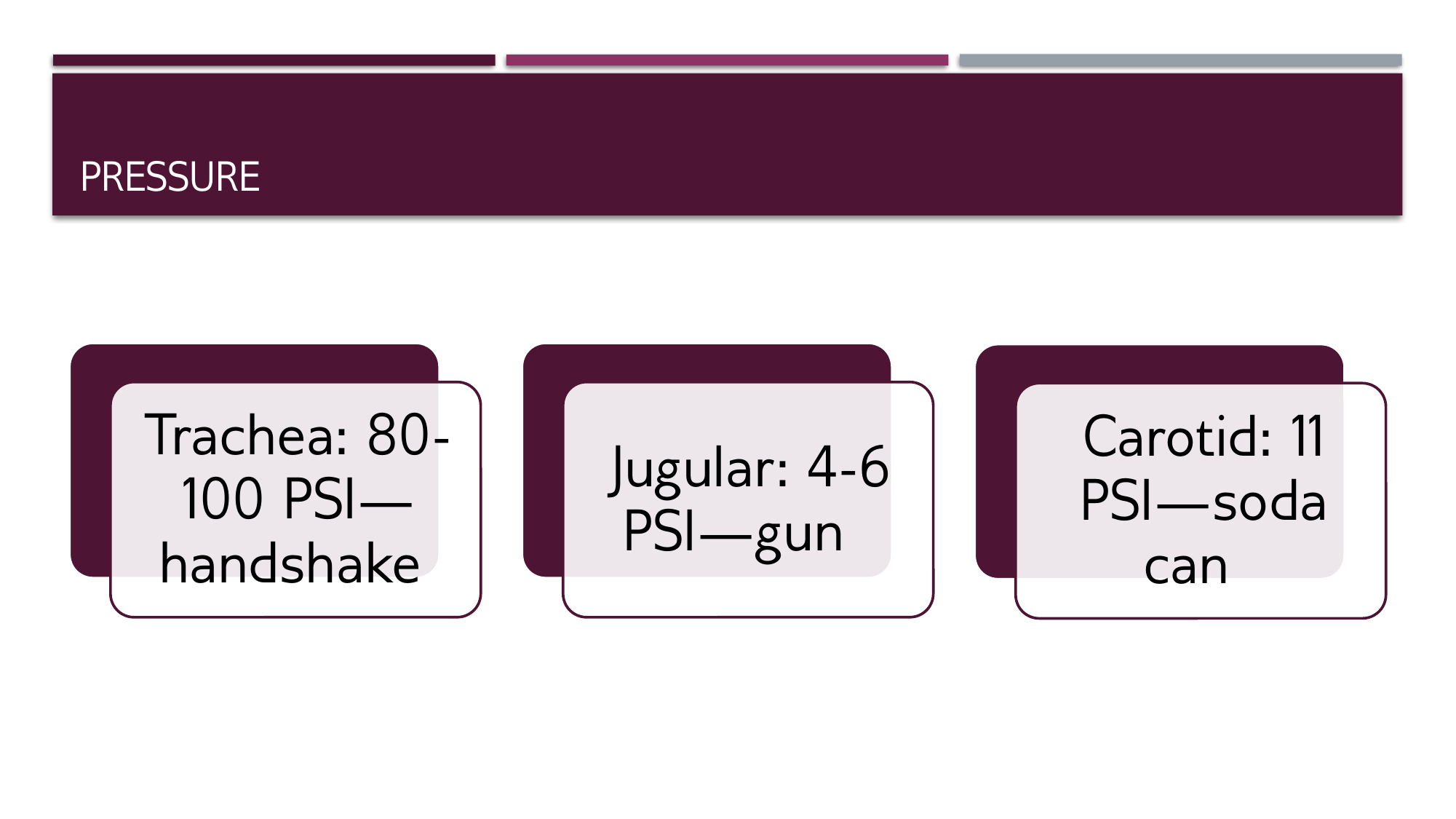

# Pressure
Trachea: 80-100 PSI—handshake
Jugular: 4-6 PSI—gun
Carotid: 11 PSI—soda can